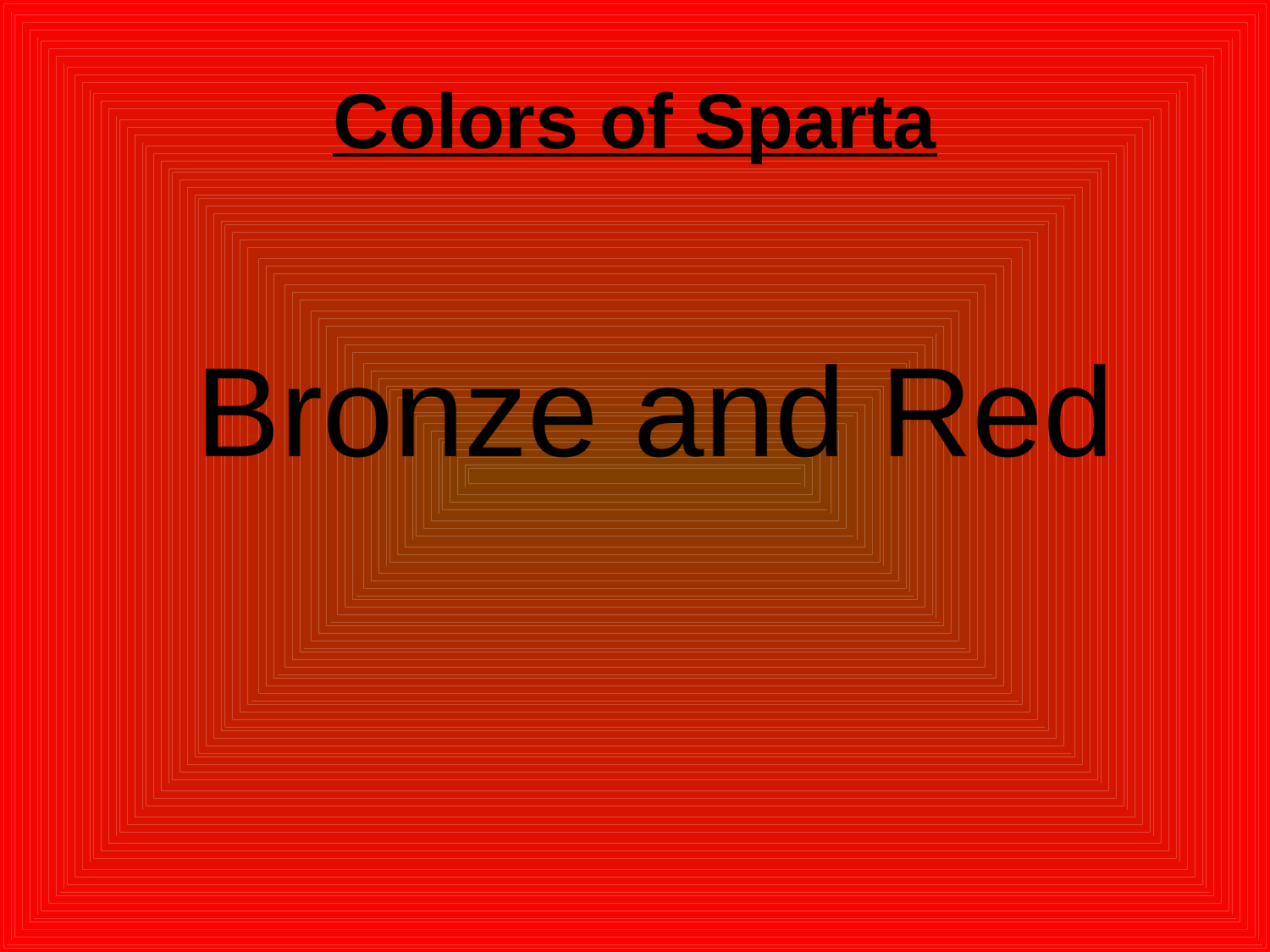

# Colors of Sparta
Bronze and Red